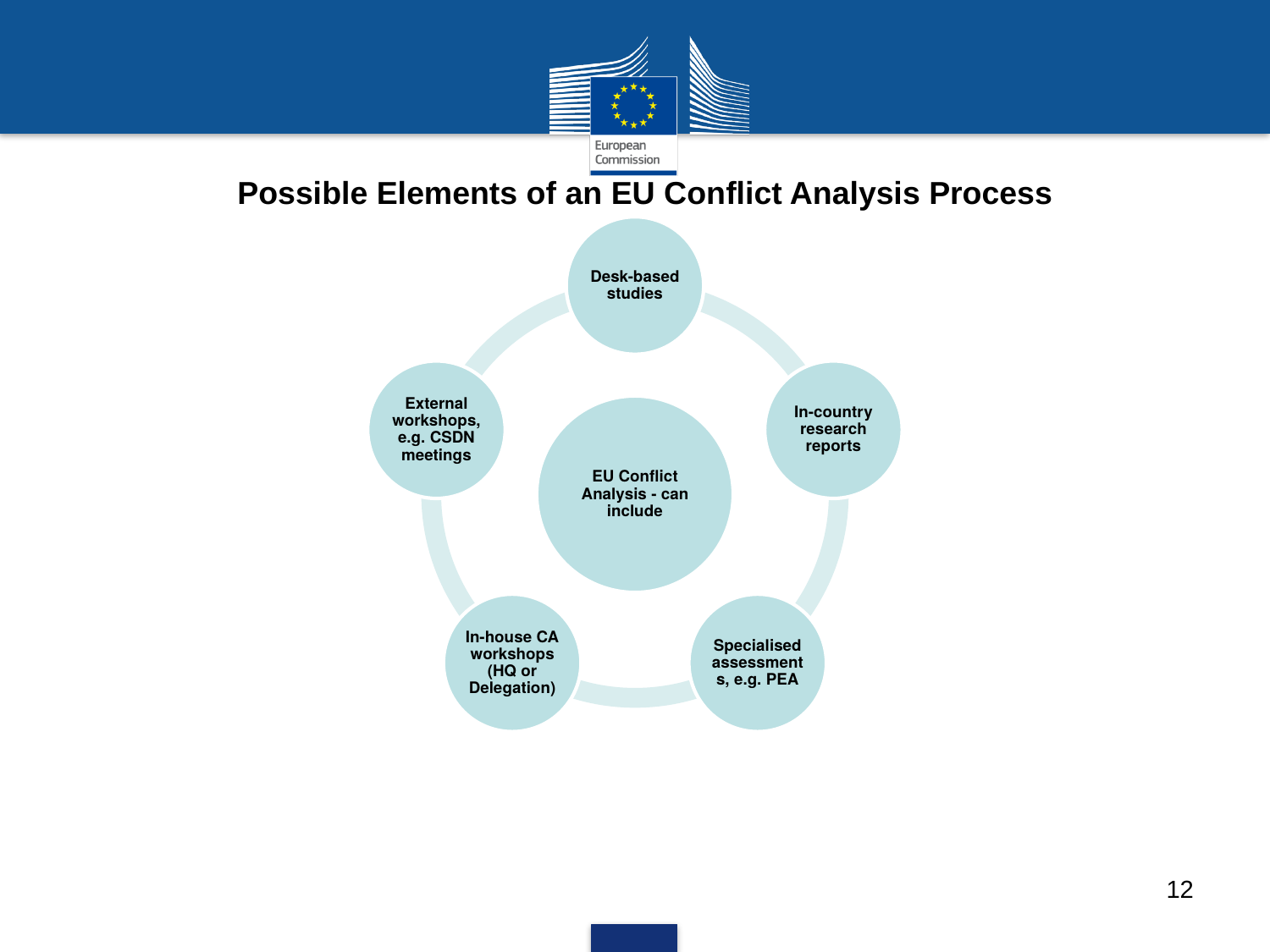

Possible Elements of an EU Conflict Analysis Process
EU Conflict Analysis - can include
Desk-based studies
In-country research reports
Specialised assessments, e.g. PEA
In-house CA workshops (HQ or Delegation)
External workshops, e.g. CSDN meetings
12